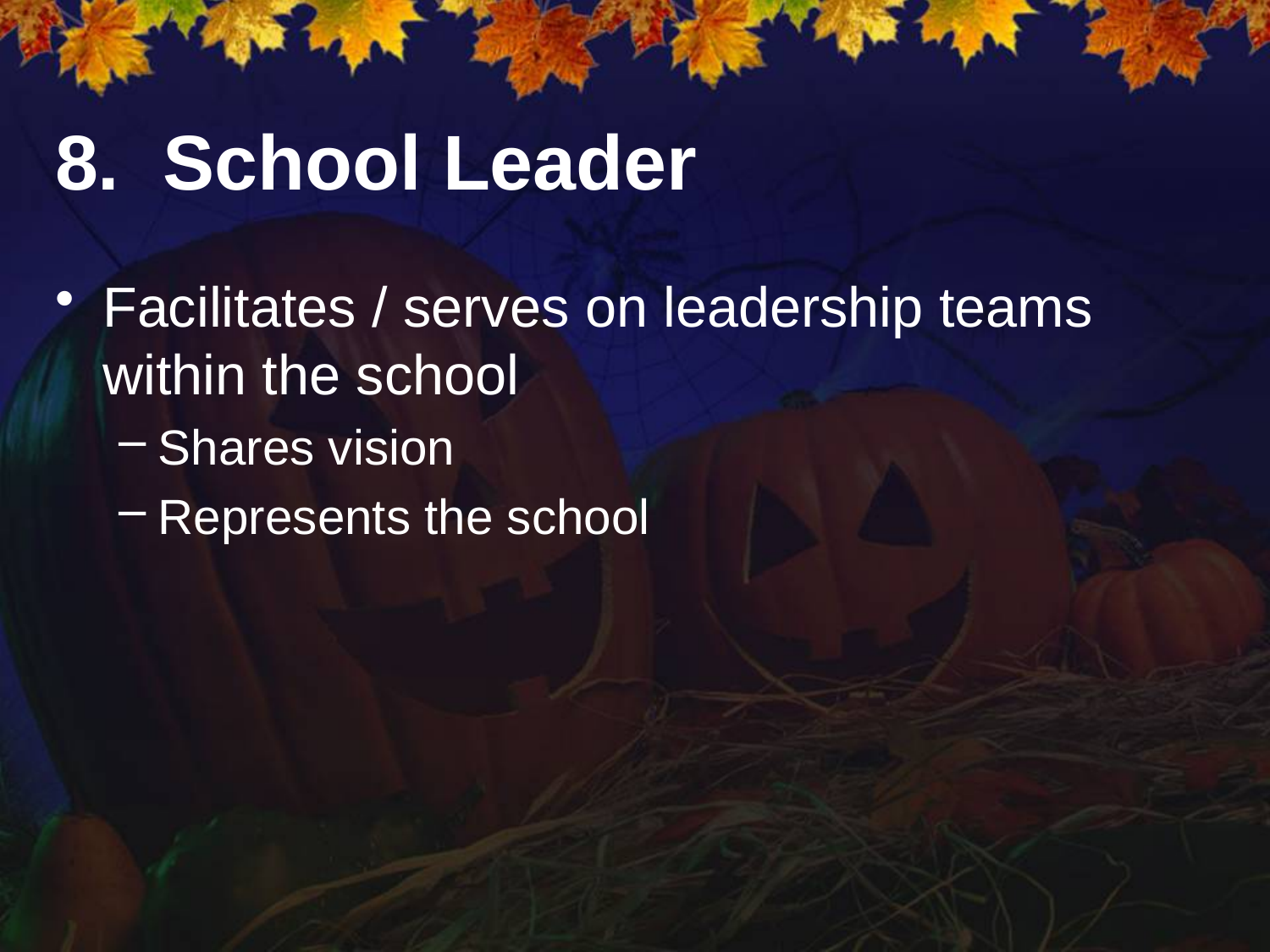

# 8.  School Leader
Facilitates / serves on leadership teams within the school
Shares vision
Represents the school